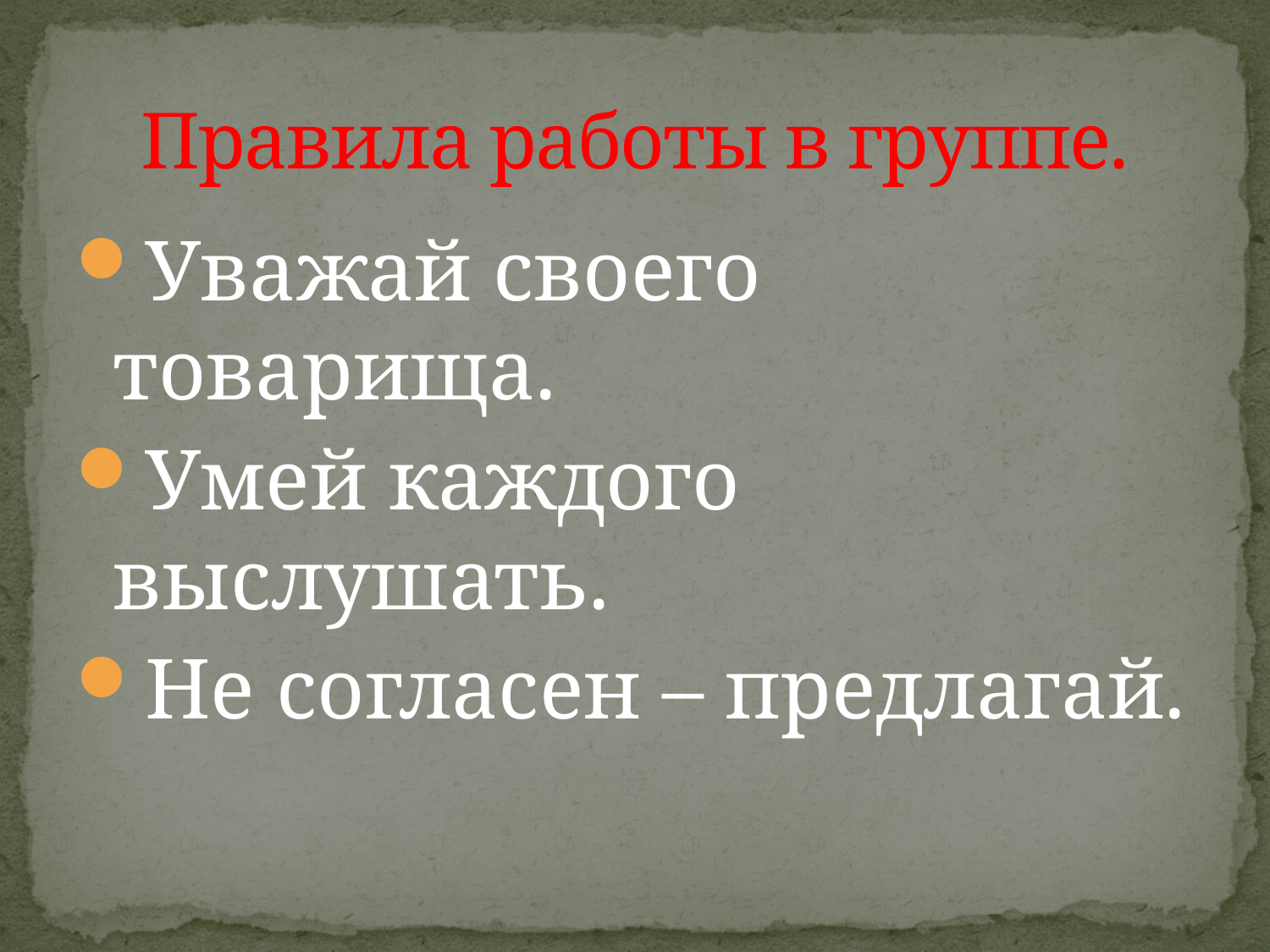

# Правила работы в группе.
Уважай своего товарища.
Умей каждого выслушать.
Не согласен – предлагай.